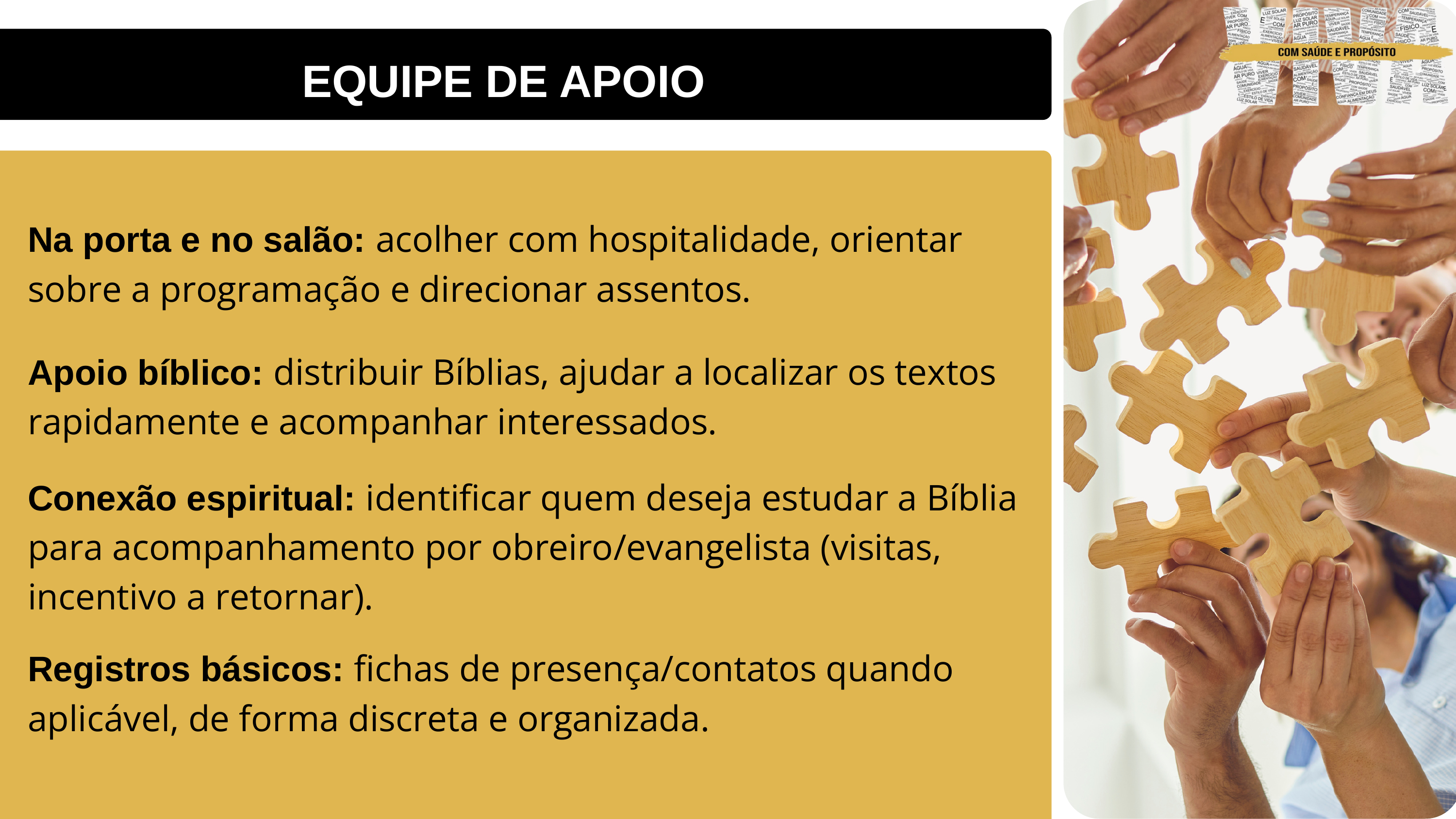

EQUIPE DE APOIO

Na porta e no salão: acolher com hospitalidade, orientar sobre a programação e direcionar assentos.

Apoio bíblico: distribuir Bíblias, ajudar a localizar os textos rapidamente e acompanhar interessados.

Conexão espiritual: identificar quem deseja estudar a Bíblia para acompanhamento por obreiro/evangelista (visitas, incentivo a retornar).

Registros básicos: fichas de presença/contatos quando aplicável, de forma discreta e organizada.